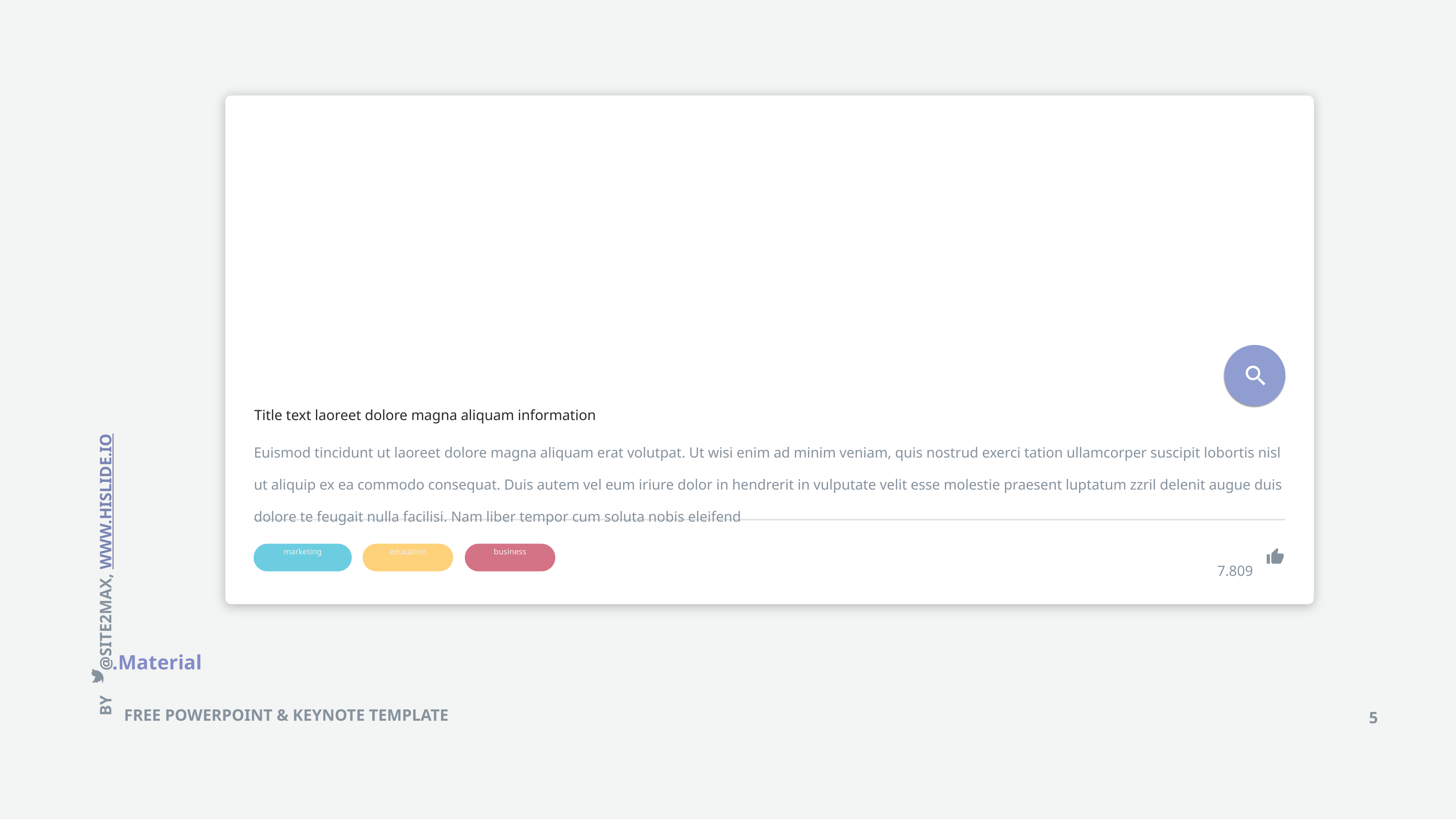

Title text laoreet dolore magna aliquam information
Euismod tincidunt ut laoreet dolore magna aliquam erat volutpat. Ut wisi enim ad minim veniam, quis nostrud exerci tation ullamcorper suscipit lobortis nisl ut aliquip ex ea commodo consequat. Duis autem vel eum iriure dolor in hendrerit in vulputate velit esse molestie praesent luptatum zzril delenit augue duis dolore te feugait nulla facilisi. Nam liber tempor cum soluta nobis eleifend

marketing

education

business

7.809
5